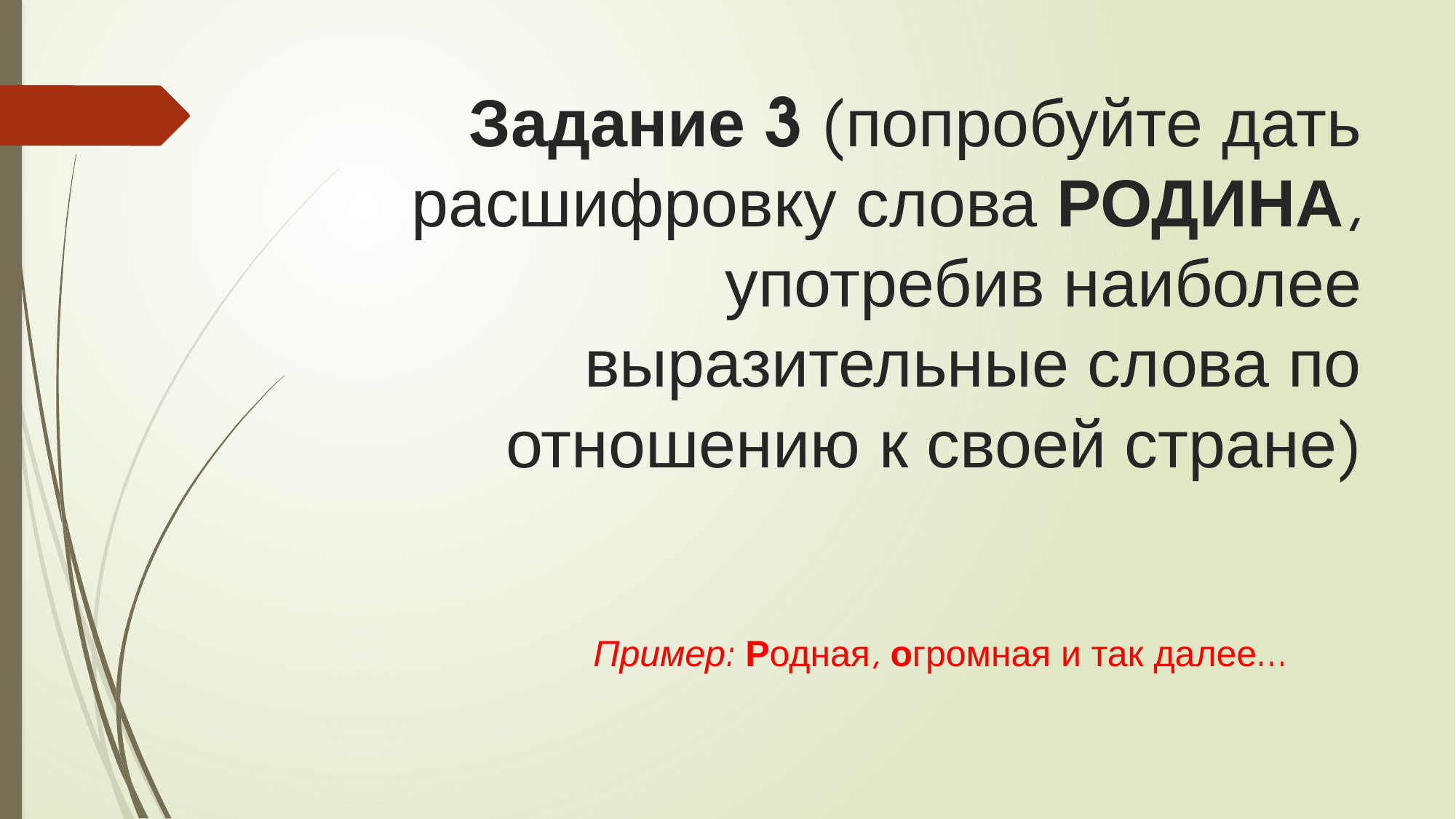

# Задание 3 (попробуйте дать расшифровку слова РОДИНА, употребив наиболее выразительные слова по отношению к своей стране)
Пример: Родная, огромная и так далее…